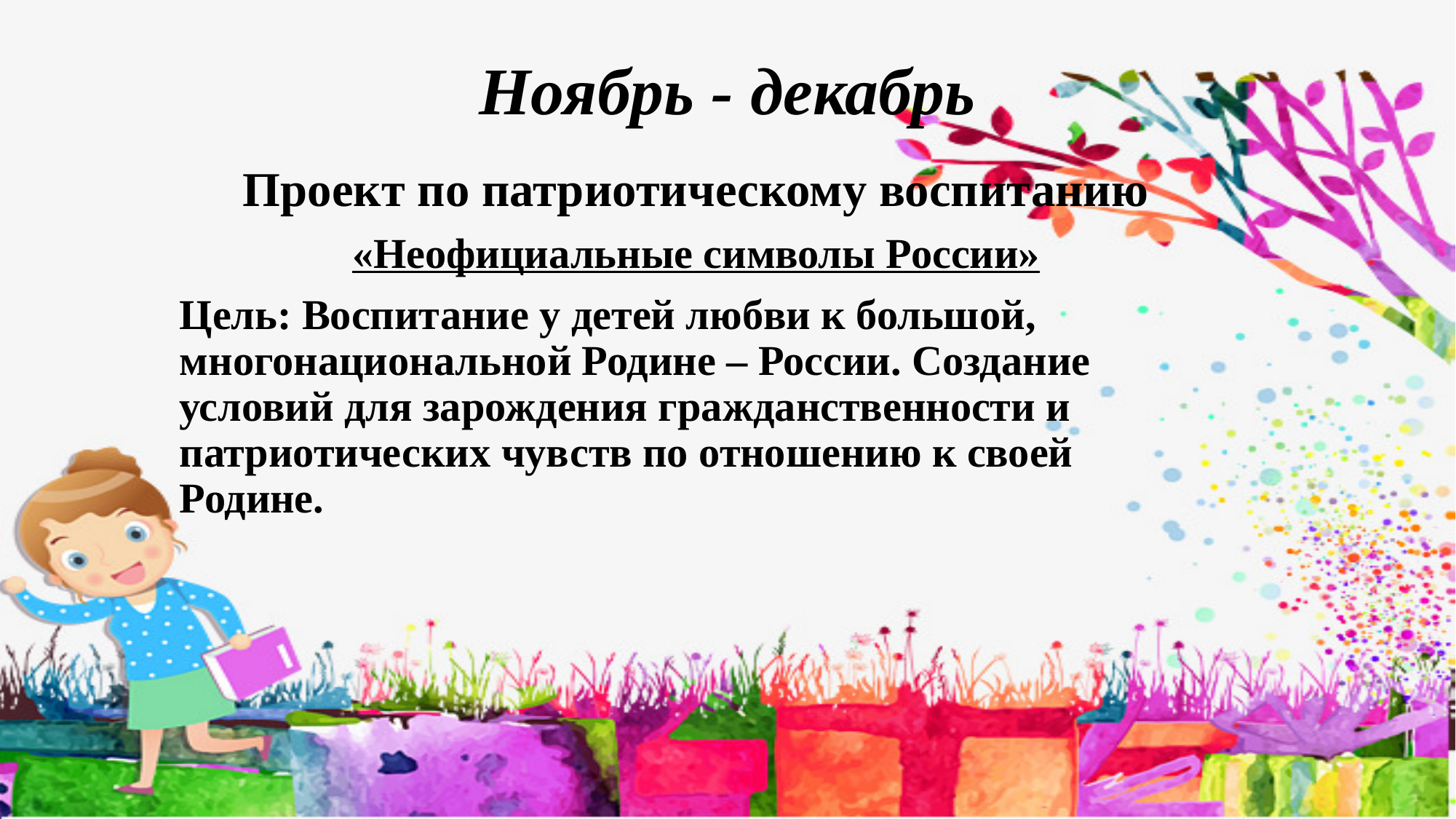

# Ноябрь - декабрь
Проект по патриотическому воспитанию
«Неофициальные символы России»
Цель: Воспитание у детей любви к большой, многонациональной Родине – России. Создание условий для зарождения гражданственности и патриотических чувств по отношению к своей Родине.